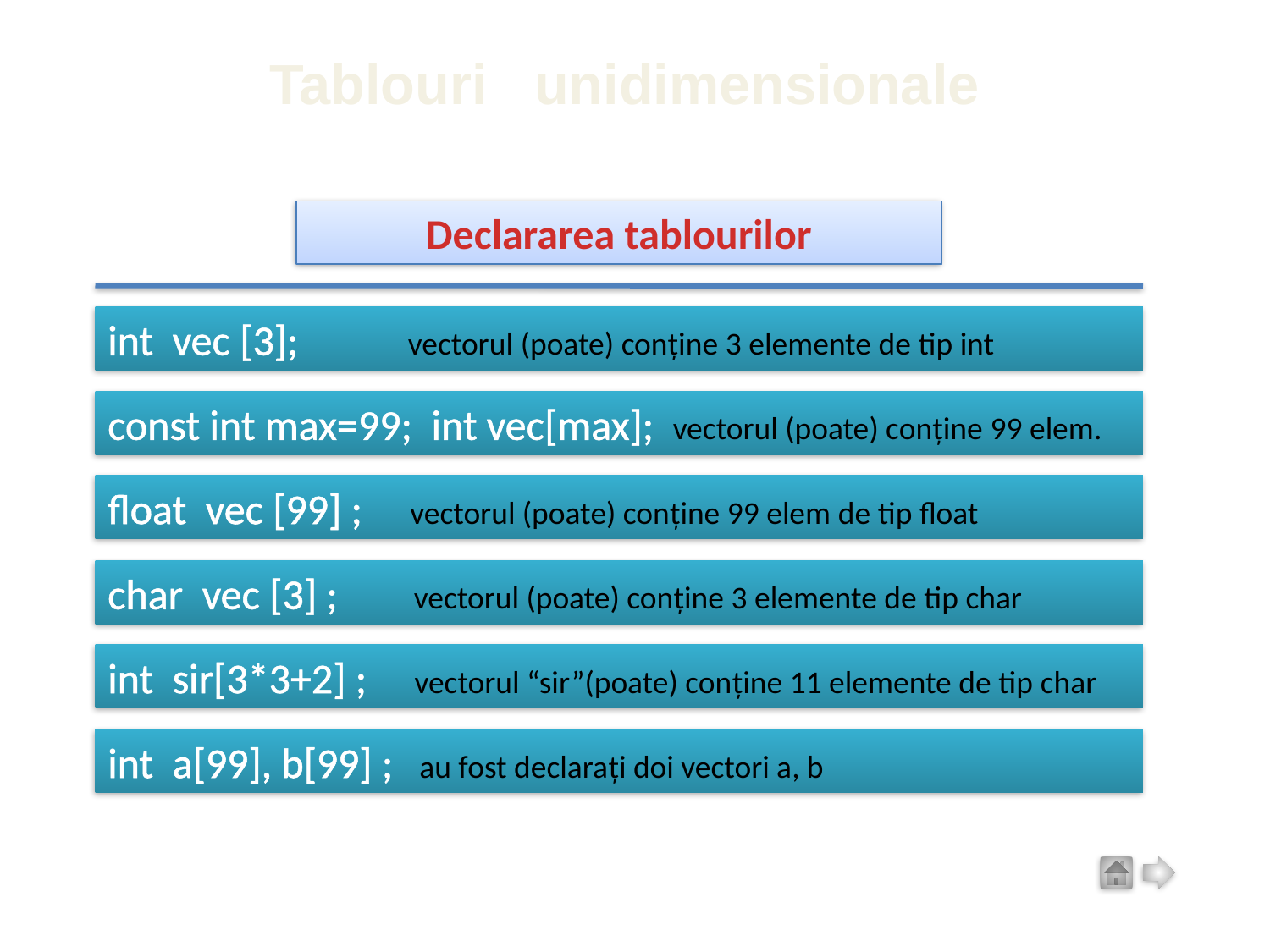

Tablouri   unidimensionale
Declararea tablourilor
int  vec [3];            vectorul (poate) conține 3 elemente de tip int
const int max=99;  int vec[max];  vectorul (poate) conține 99 elem.
float  vec [99] ;     vectorul (poate) conține 99 elem de tip float
char  vec [3] ;        vectorul (poate) conține 3 elemente de tip char
int  sir[3*3+2] ;     vectorul “sir”(poate) conține 11 elemente de tip char
int  a[99], b[99] ;   au fost declarați doi vectori a, b